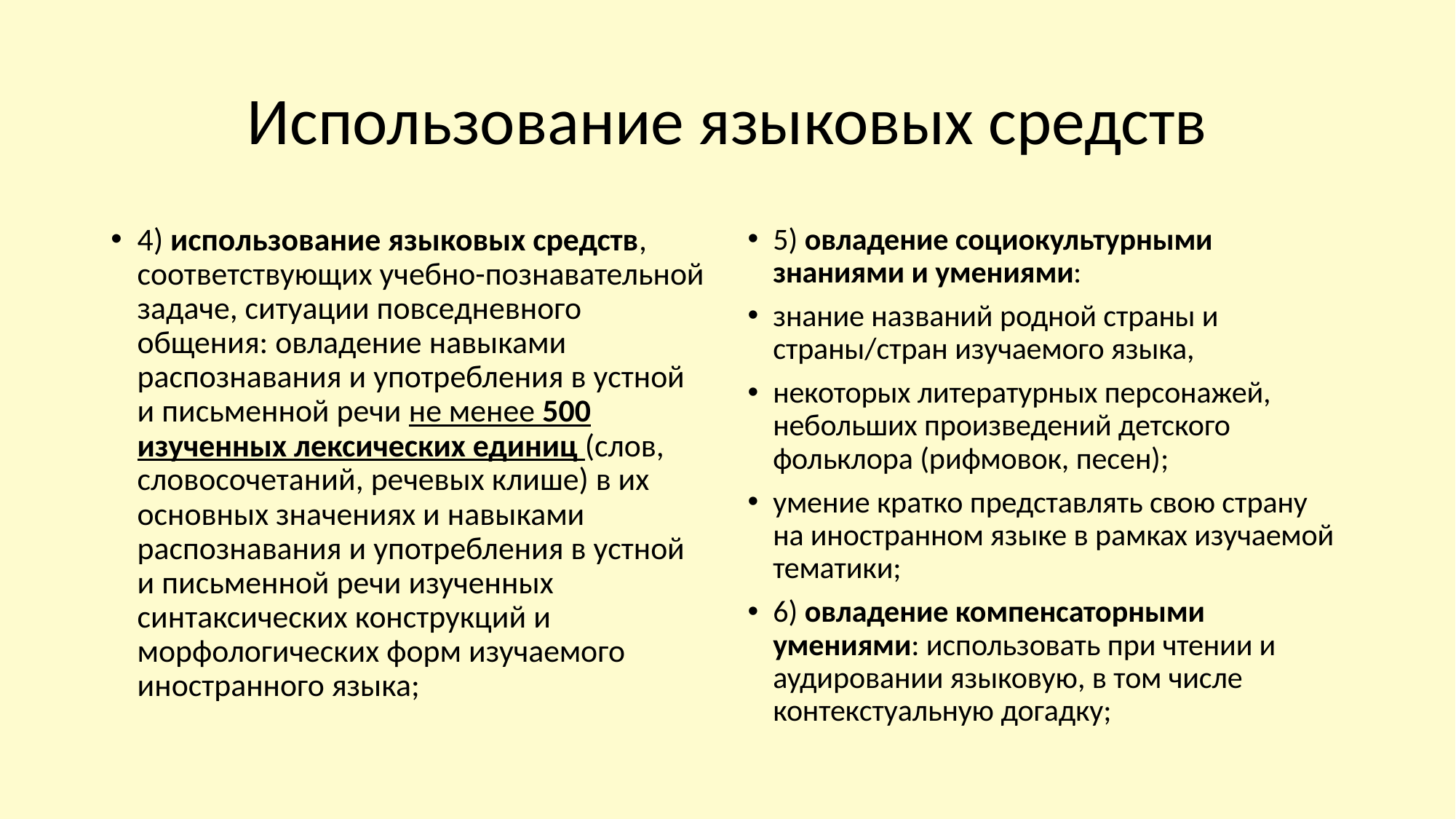

# Использование языковых средств
4) использование языковых средств, соответствующих учебно-познавательной задаче, ситуации повседневного общения: овладение навыками распознавания и употребления в устной и письменной речи не менее 500 изученных лексических единиц (слов, словосочетаний, речевых клише) в их основных значениях и навыками распознавания и употребления в устной и письменной речи изученных синтаксических конструкций и морфологических форм изучаемого иностранного языка;

5) овладение социокультурными знаниями и умениями:
знание названий родной страны и страны/стран изучаемого языка,
некоторых литературных персонажей, небольших произведений детского фольклора (рифмовок, песен);
умение кратко представлять свою страну на иностранном языке в рамках изучаемой тематики;
6) овладение компенсаторными умениями: использовать при чтении и аудировании языковую, в том числе контекстуальную догадку;